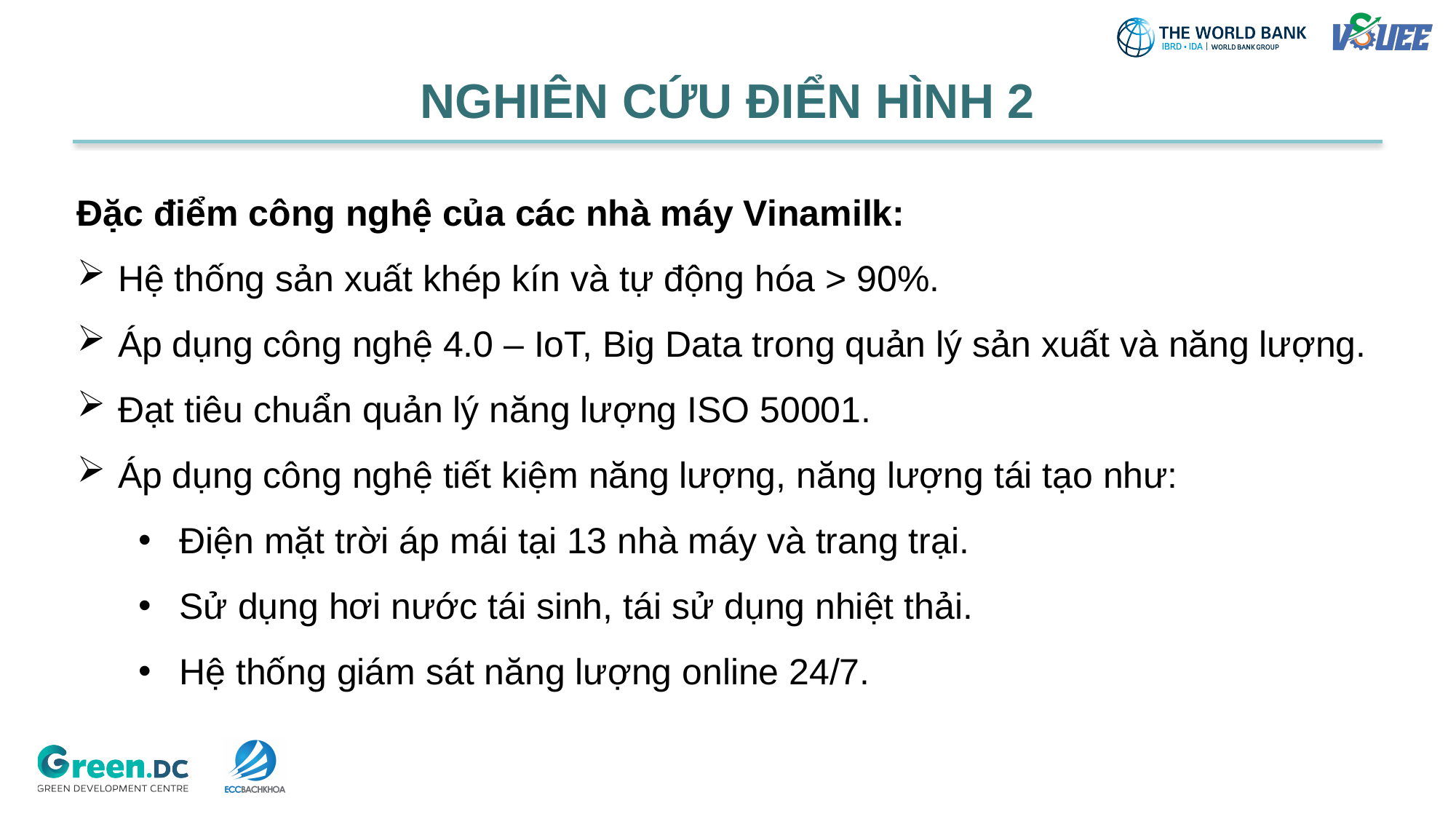

NGHIÊN CỨU ĐIỂN HÌNH 2

Đặc điểm công nghệ của các nhà máy Vinamilk:
Hệ thống sản xuất khép kín và tự động hóa > 90%.
Áp dụng công nghệ 4.0 – IoT, Big Data trong quản lý sản xuất và năng lượng.
Đạt tiêu chuẩn quản lý năng lượng ISO 50001.
Áp dụng công nghệ tiết kiệm năng lượng, năng lượng tái tạo như:
Điện mặt trời áp mái tại 13 nhà máy và trang trại.
Sử dụng hơi nước tái sinh, tái sử dụng nhiệt thải.
Hệ thống giám sát năng lượng online 24/7.